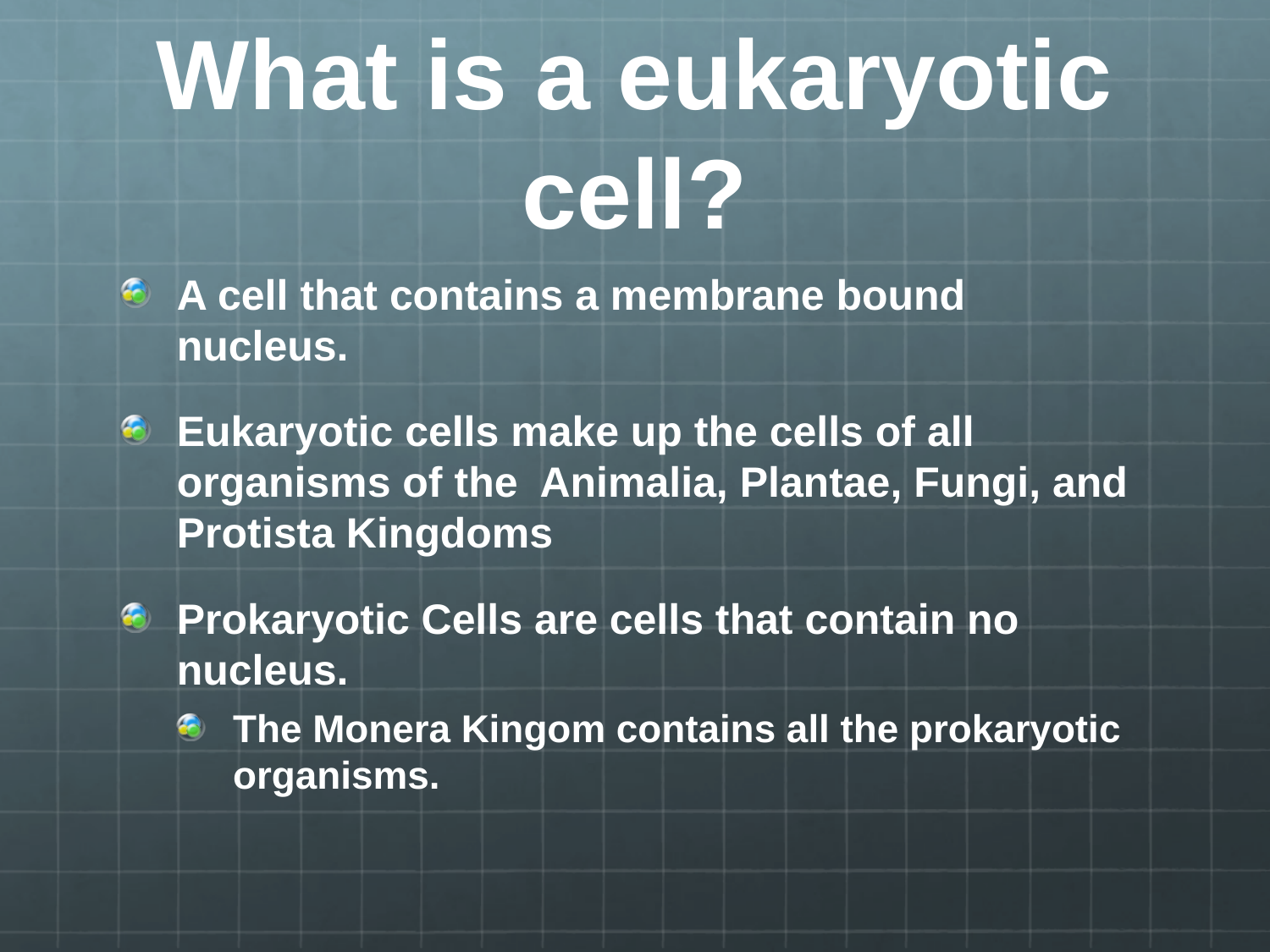

# What is a eukaryotic cell?
A cell that contains a membrane bound nucleus.
Eukaryotic cells make up the cells of all organisms of the  Animalia, Plantae, Fungi, and Protista Kingdoms
Prokaryotic Cells are cells that contain no nucleus.
The Monera Kingom contains all the prokaryotic organisms.